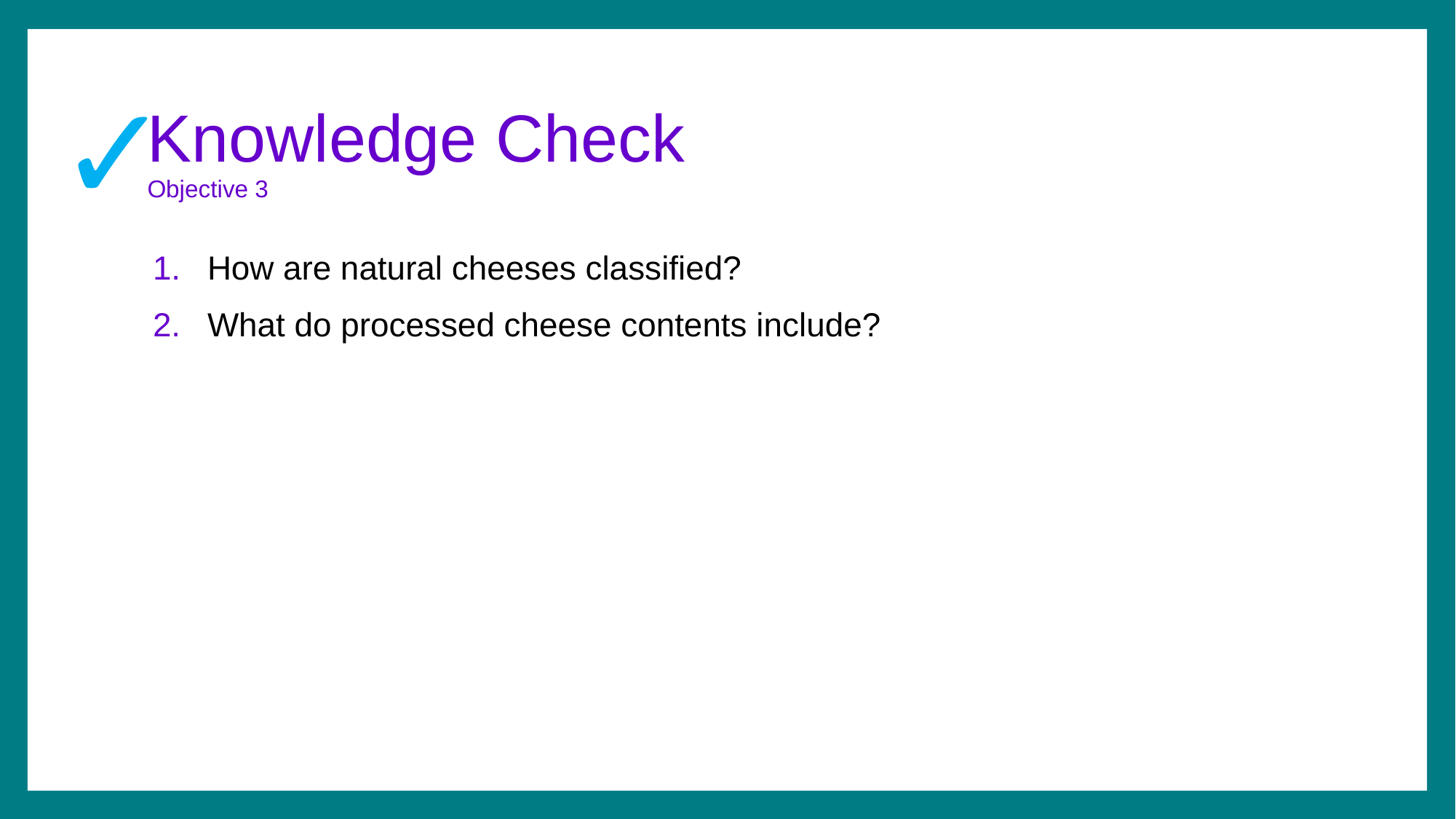

✓
# Knowledge Check Objective 3
How are natural cheeses classified?
What do processed cheese contents include?